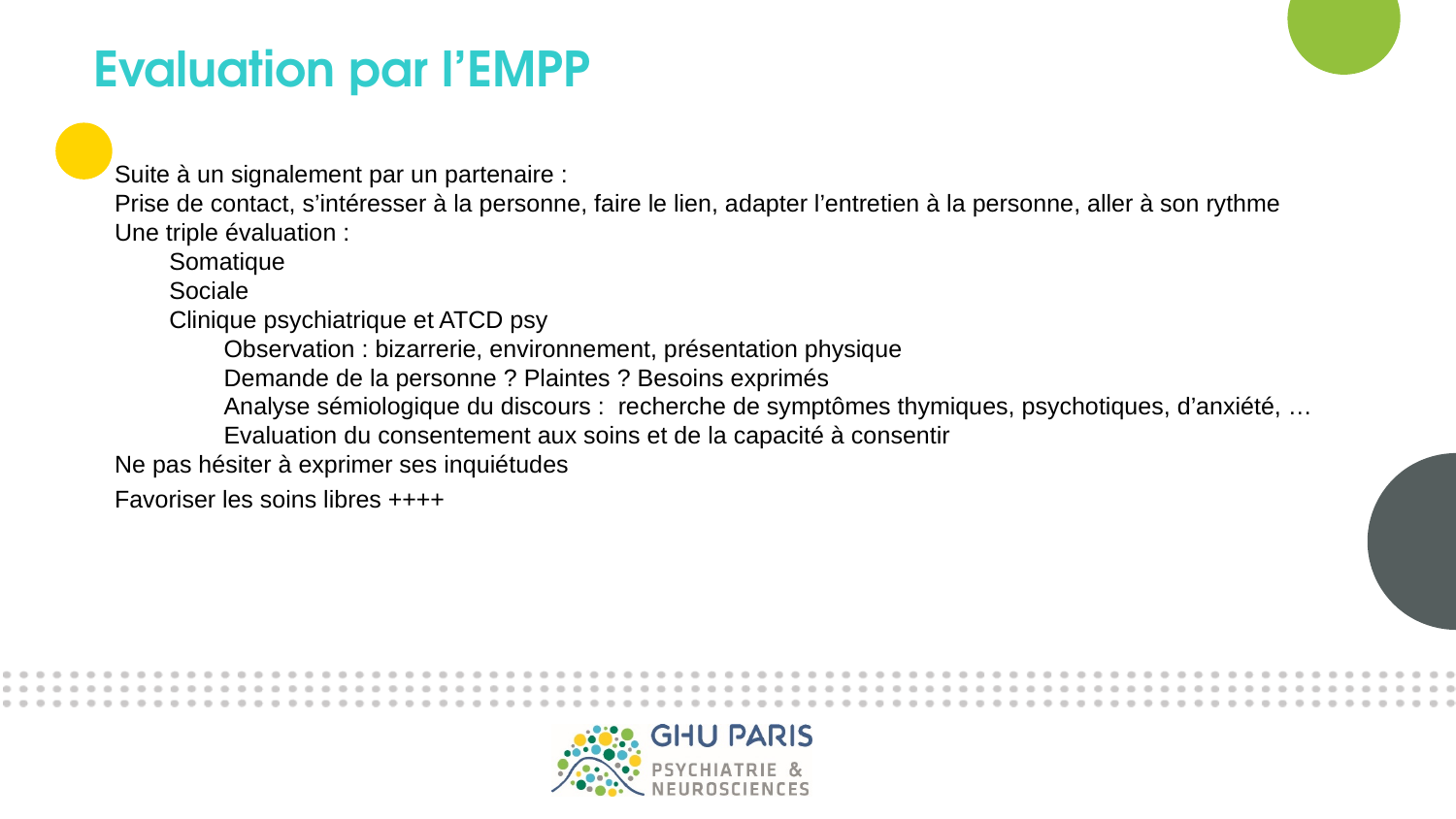

# Evaluation par l’EMPP
Suite à un signalement par un partenaire :
Prise de contact, s’intéresser à la personne, faire le lien, adapter l’entretien à la personne, aller à son rythme
Une triple évaluation :
Somatique
Sociale
Clinique psychiatrique et ATCD psy
Observation : bizarrerie, environnement, présentation physique
Demande de la personne ? Plaintes ? Besoins exprimés
Analyse sémiologique du discours :  recherche de symptômes thymiques, psychotiques, d’anxiété, …
Evaluation du consentement aux soins et de la capacité à consentir
Ne pas hésiter à exprimer ses inquiétudes
Favoriser les soins libres ++++